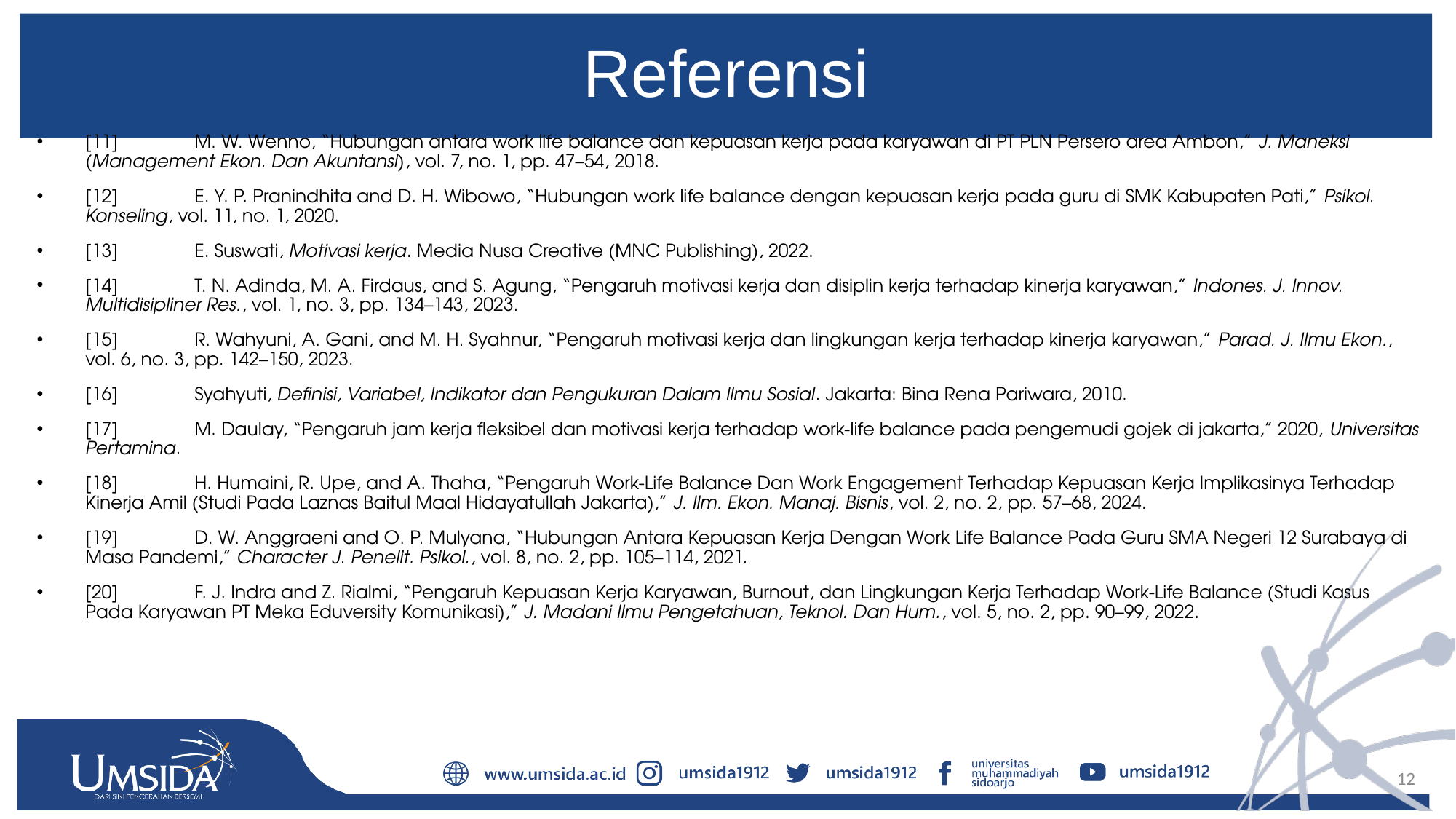

# Referensi
[11]	M. W. Wenno, “Hubungan antara work life balance dan kepuasan kerja pada karyawan di PT PLN Persero area Ambon,” J. Maneksi (Management Ekon. Dan Akuntansi), vol. 7, no. 1, pp. 47–54, 2018.
[12]	E. Y. P. Pranindhita and D. H. Wibowo, “Hubungan work life balance dengan kepuasan kerja pada guru di SMK Kabupaten Pati,” Psikol. Konseling, vol. 11, no. 1, 2020.
[13]	E. Suswati, Motivasi kerja. Media Nusa Creative (MNC Publishing), 2022.
[14]	T. N. Adinda, M. A. Firdaus, and S. Agung, “Pengaruh motivasi kerja dan disiplin kerja terhadap kinerja karyawan,” Indones. J. Innov. Multidisipliner Res., vol. 1, no. 3, pp. 134–143, 2023.
[15]	R. Wahyuni, A. Gani, and M. H. Syahnur, “Pengaruh motivasi kerja dan lingkungan kerja terhadap kinerja karyawan,” Parad. J. Ilmu Ekon., vol. 6, no. 3, pp. 142–150, 2023.
[16]	Syahyuti, Definisi, Variabel, Indikator dan Pengukuran Dalam Ilmu Sosial. Jakarta: Bina Rena Pariwara, 2010.
[17]	M. Daulay, “Pengaruh jam kerja fleksibel dan motivasi kerja terhadap work-life balance pada pengemudi gojek di jakarta,” 2020, Universitas Pertamina.
[18]	H. Humaini, R. Upe, and A. Thaha, “Pengaruh Work-Life Balance Dan Work Engagement Terhadap Kepuasan Kerja Implikasinya Terhadap Kinerja Amil (Studi Pada Laznas Baitul Maal Hidayatullah Jakarta),” J. Ilm. Ekon. Manaj. Bisnis, vol. 2, no. 2, pp. 57–68, 2024.
[19]	D. W. Anggraeni and O. P. Mulyana, “Hubungan Antara Kepuasan Kerja Dengan Work Life Balance Pada Guru SMA Negeri 12 Surabaya di Masa Pandemi,” Character J. Penelit. Psikol., vol. 8, no. 2, pp. 105–114, 2021.
[20]	F. J. Indra and Z. Rialmi, “Pengaruh Kepuasan Kerja Karyawan, Burnout, dan Lingkungan Kerja Terhadap Work-Life Balance (Studi Kasus Pada Karyawan PT Meka Eduversity Komunikasi),” J. Madani Ilmu Pengetahuan, Teknol. Dan Hum., vol. 5, no. 2, pp. 90–99, 2022.